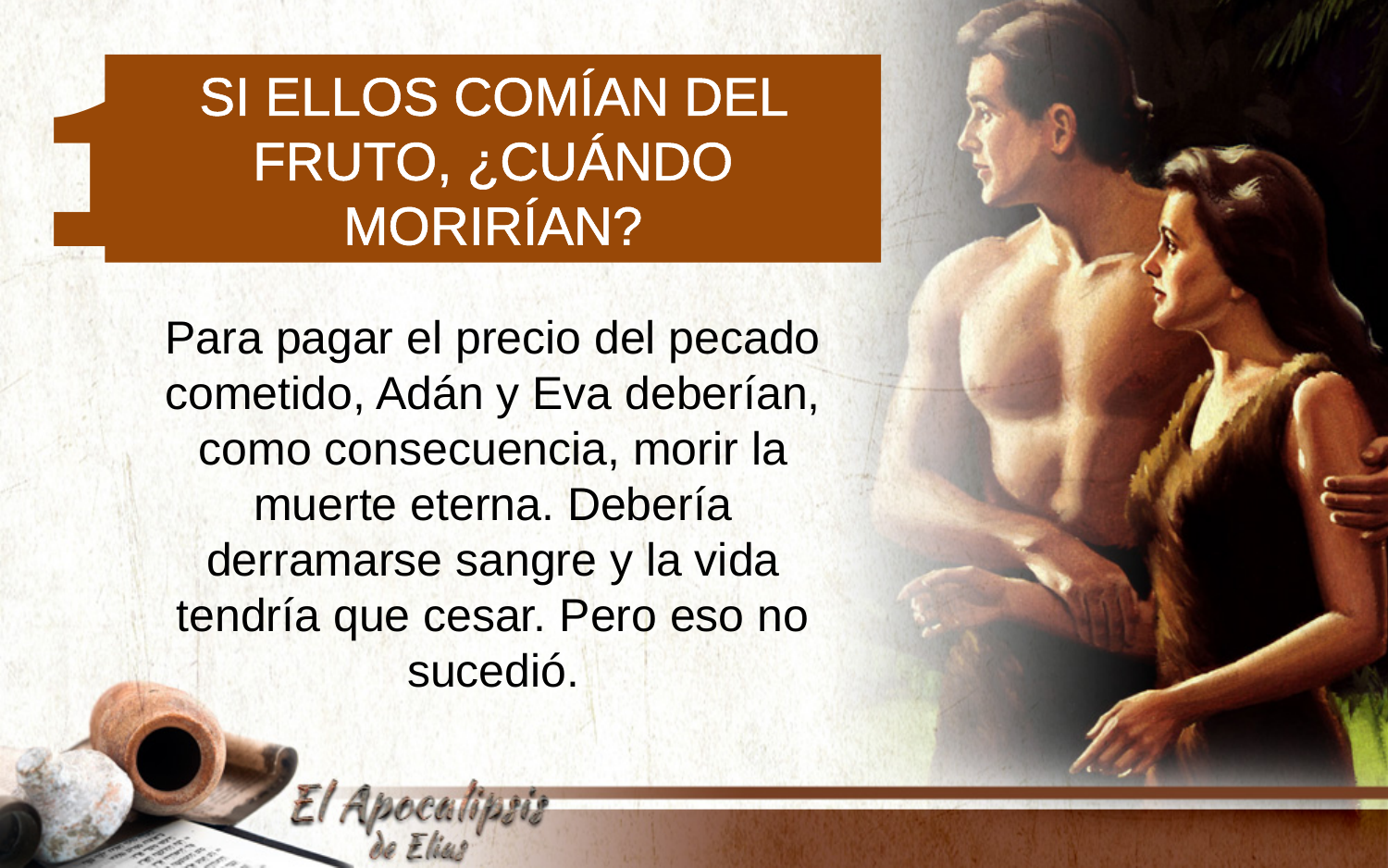

1
Si ellos comían del fruto, ¿cuándo morirían?
Para pagar el precio del pecado cometido, Adán y Eva deberían,
como consecuencia, morir la muerte eterna. Debería derramarse sangre y la vida tendría que cesar. Pero eso no sucedió.